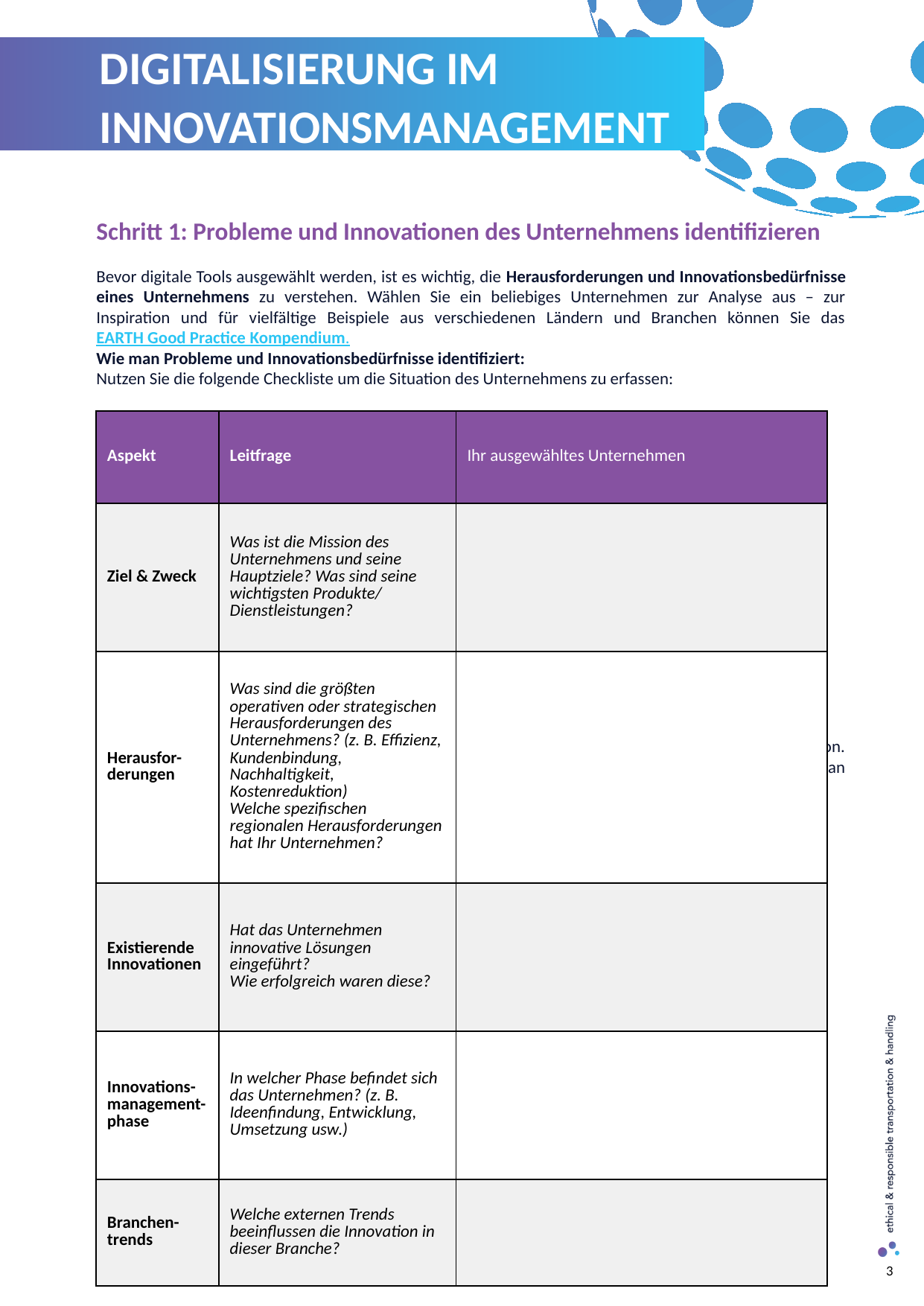

DIGITALISIERUNG IM INNOVATIONSMANAGEMENT
Schritt 1: Probleme und Innovationen des Unternehmens identifizieren

Bevor digitale Tools ausgewählt werden, ist es wichtig, die Herausforderungen und Innovationsbedürfnisse eines Unternehmens zu verstehen. Wählen Sie ein beliebiges Unternehmen zur Analyse aus – zur Inspiration und für vielfältige Beispiele aus verschiedenen Ländern und Branchen können Sie das EARTH Good Practice Kompendium.
Wie man Probleme und Innovationsbedürfnisse identifiziert:
Nutzen Sie die folgende Checkliste um die Situation des Unternehmens zu erfassen:

Example: One logistics company struggles with delivery delays and is exploring AI-driven route optimisation. Meanwhile, another logistics provider is dealing with warehouse congestion and is considering an automated inventory management system to improve storage efficiency and order fulfilment.
| Aspekt | Leitfrage | Ihr ausgewähltes Unternehmen |
| --- | --- | --- |
| Ziel & Zweck | Was ist die Mission des Unternehmens und seine Hauptziele? Was sind seine wichtigsten Produkte/ Dienstleistungen? |  |
| Herausfor-derungen | Was sind die größten operativen oder strategischen Herausforderungen des Unternehmens? (z. B. Effizienz, Kundenbindung, Nachhaltigkeit, Kostenreduktion) Welche spezifischen regionalen Herausforderungen hat Ihr Unternehmen? |  |
| Existierende Innovationen | Hat das Unternehmen innovative Lösungen eingeführt? Wie erfolgreich waren diese? |  |
| Innovations-management-phase | In welcher Phase befindet sich das Unternehmen? (z. B. Ideenfindung, Entwicklung, Umsetzung usw.) |  |
| Branchen-trends | Welche externen Trends beeinflussen die Innovation in dieser Branche? |  |
3